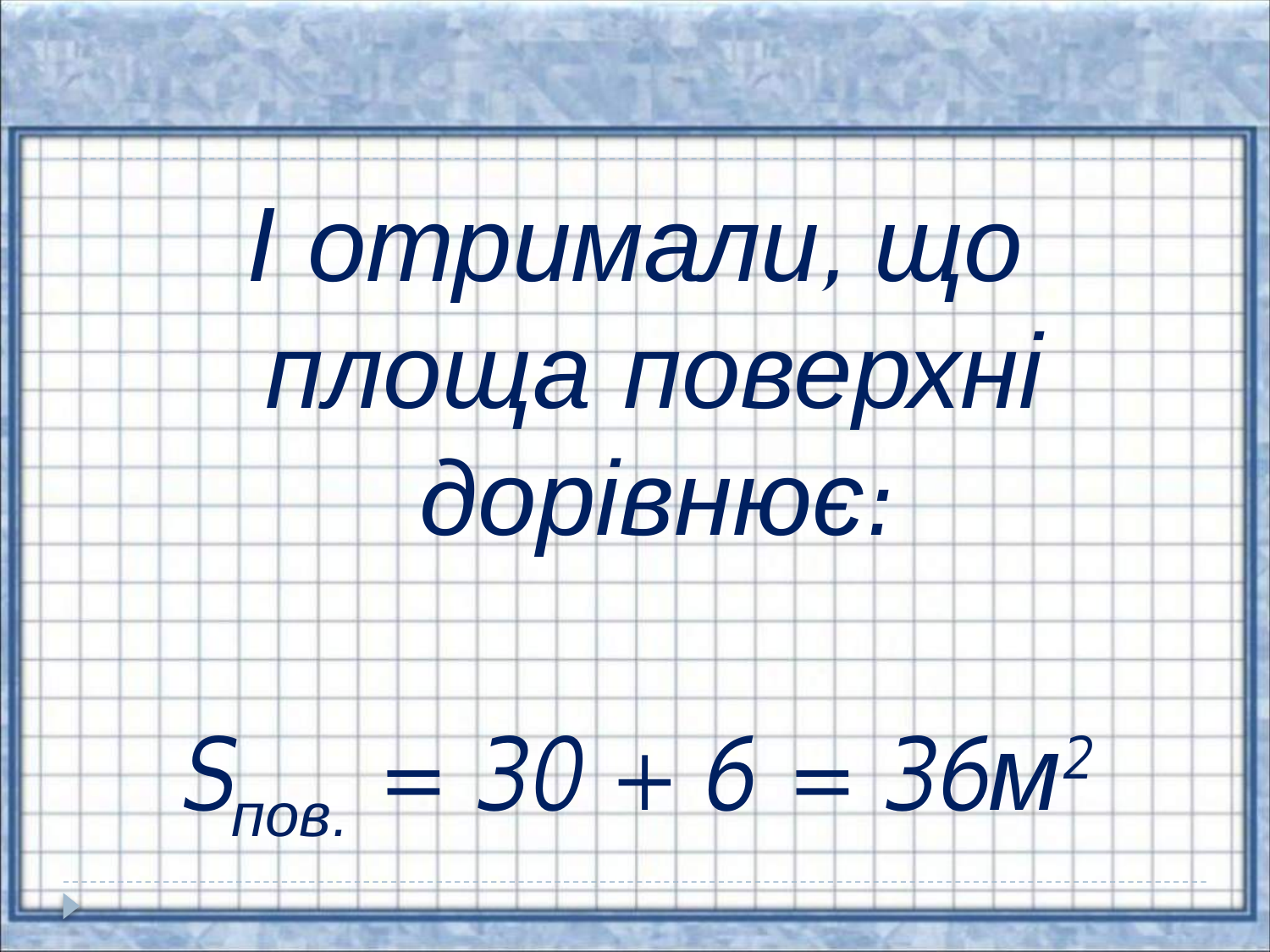

І отримали, що площа поверхні дорівнює:

Sпов. = 30 + 6 = 36м2